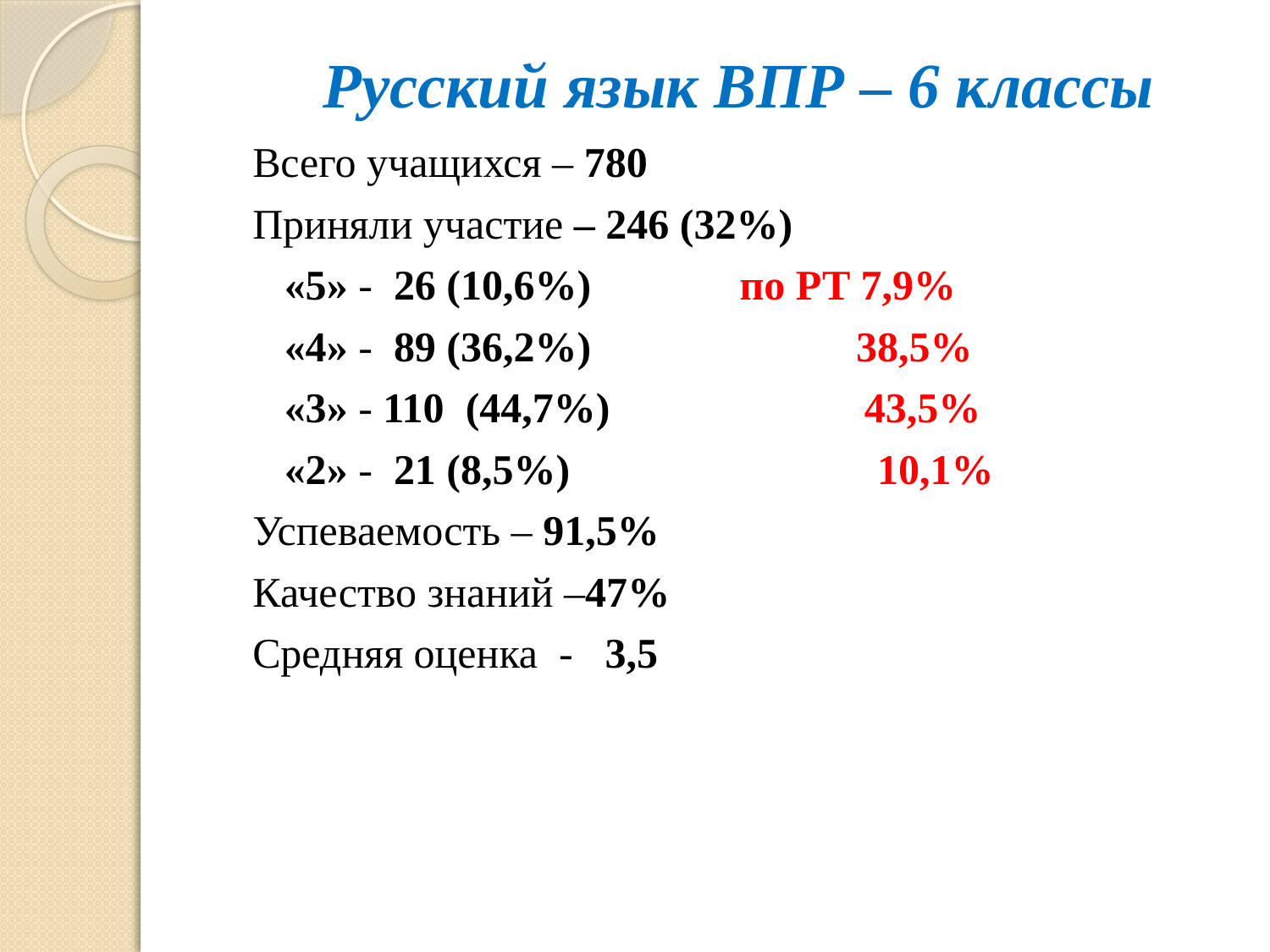

# Русский язык ВПР – 6 классы
Всего учащихся – 780
Приняли участие – 246 (32%)
   «5» -  26 (10,6%)              по РТ 7,9%
   «4» -  89 (36,2%)                         38,5%
   «3» - 110  (44,7%)                        43,5%
   «2» -  21 (8,5%)                             10,1%
Успеваемость – 91,5%
Качество знаний –47%
Средняя оценка  -   3,5